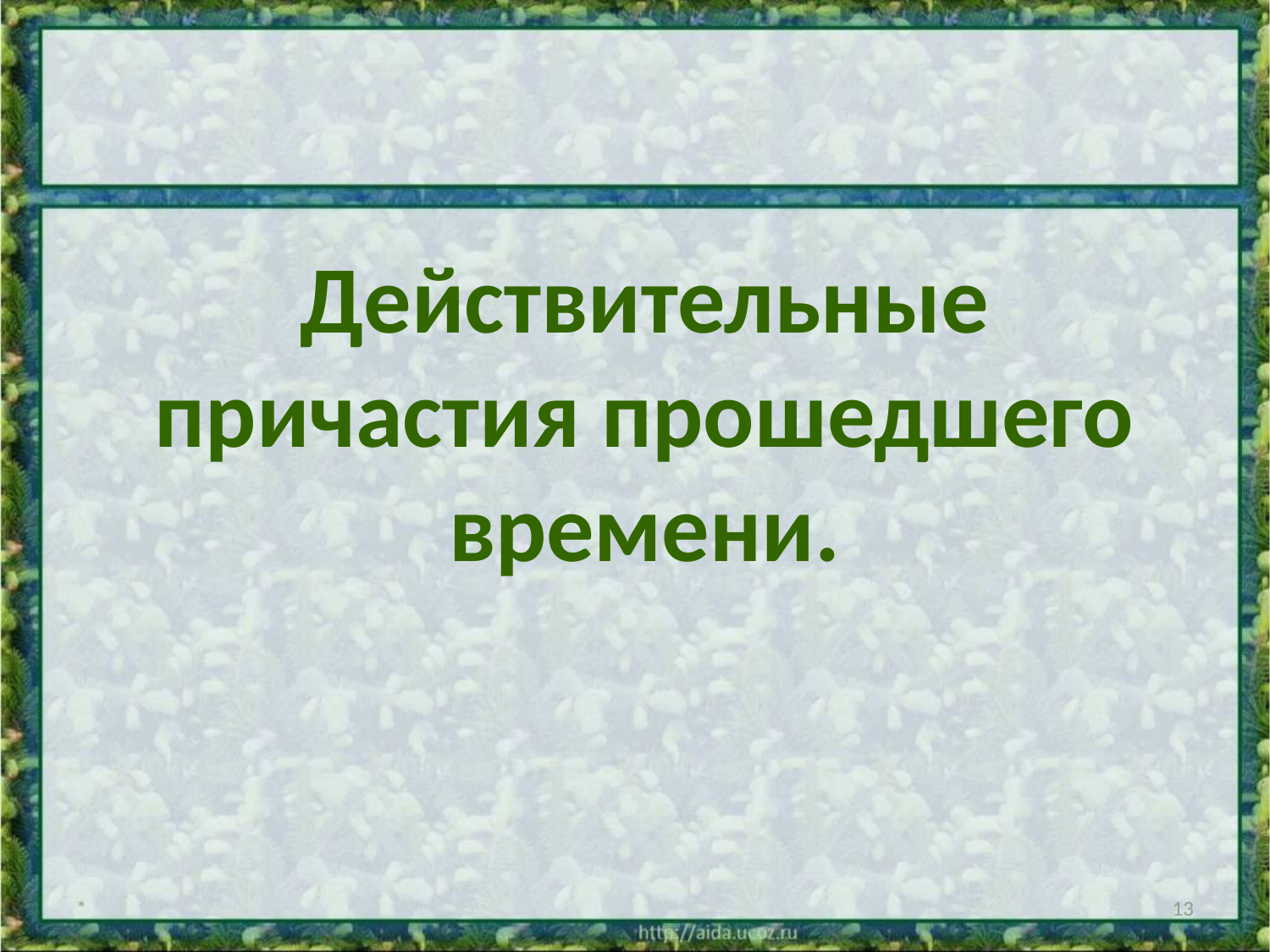

# Действительные причастия прошедшего времени.

*
13